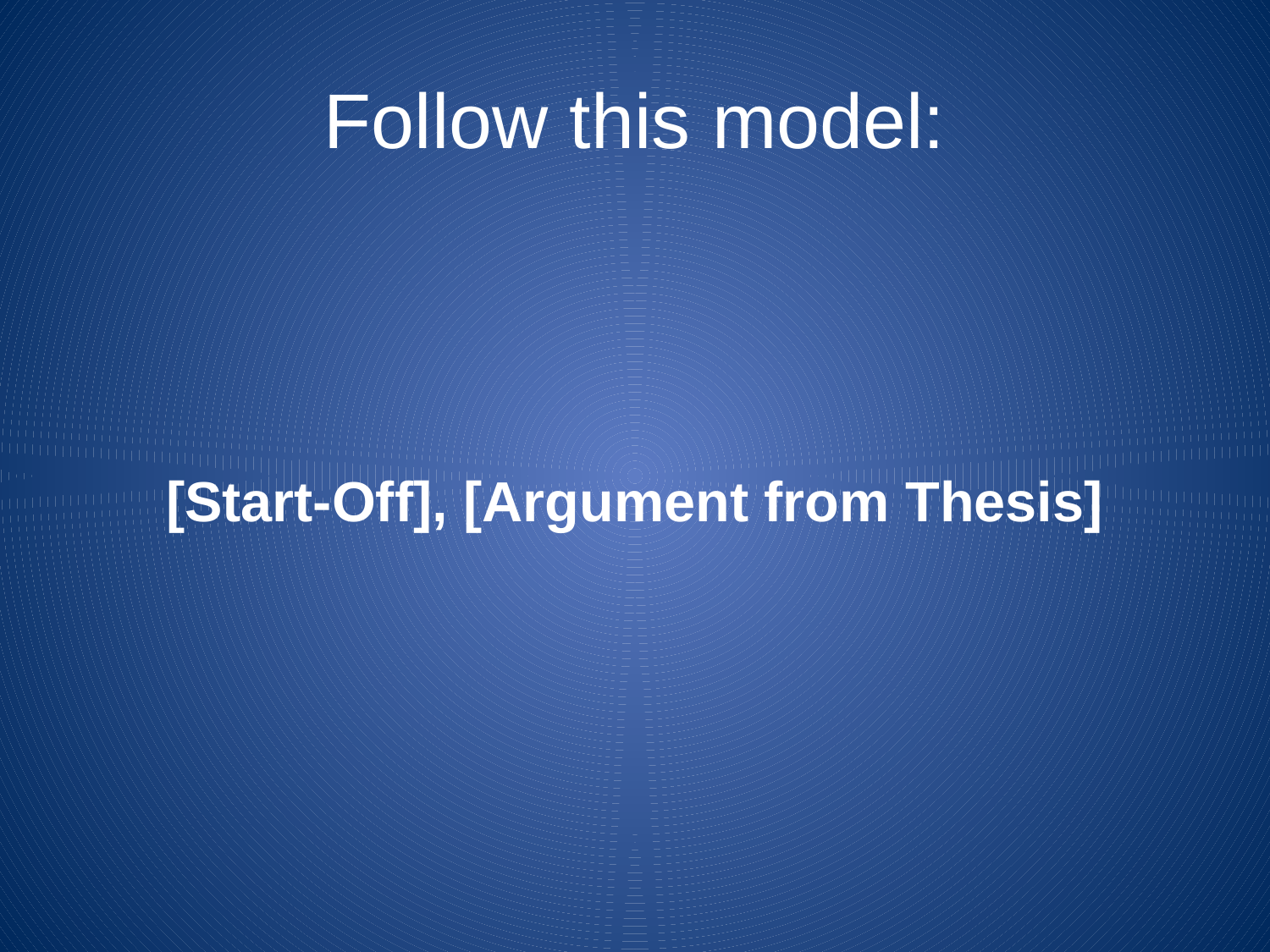

# Follow this model:

[Start-Off], [Argument from Thesis]